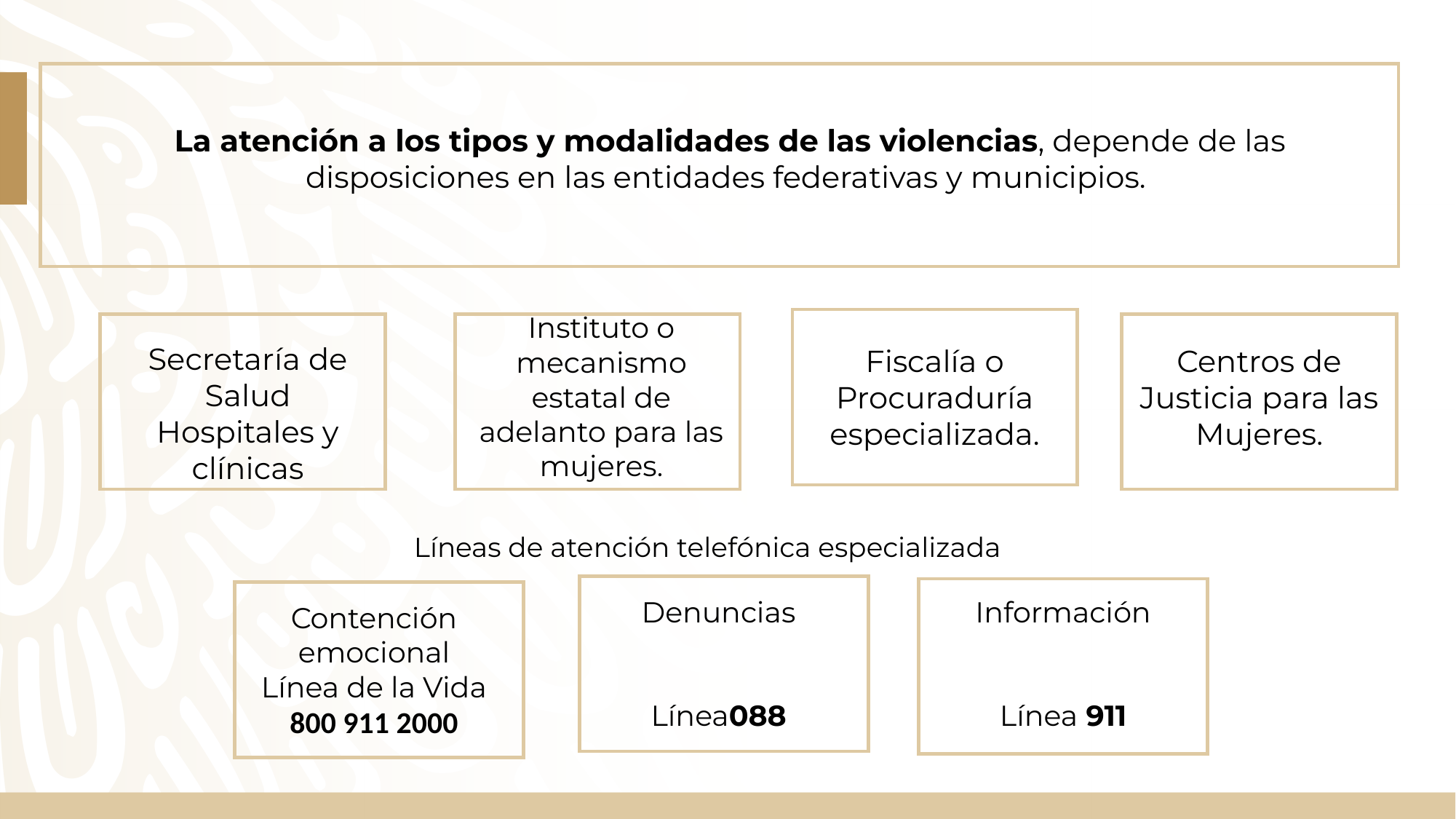

La atención a los tipos y modalidades de las violencias, depende de las disposiciones en las entidades federativas y municipios.
Instituto o mecanismo estatal de adelanto para las mujeres.

Secretaría de Salud
Hospitales y clínicas
Centros de Justicia para las Mujeres.
Fiscalía o Procuraduría especializada.
Líneas de atención telefónica especializada

Denuncias

Línea088
Información

Línea 911
Contención
emocional
Línea de la Vida
800 911 2000